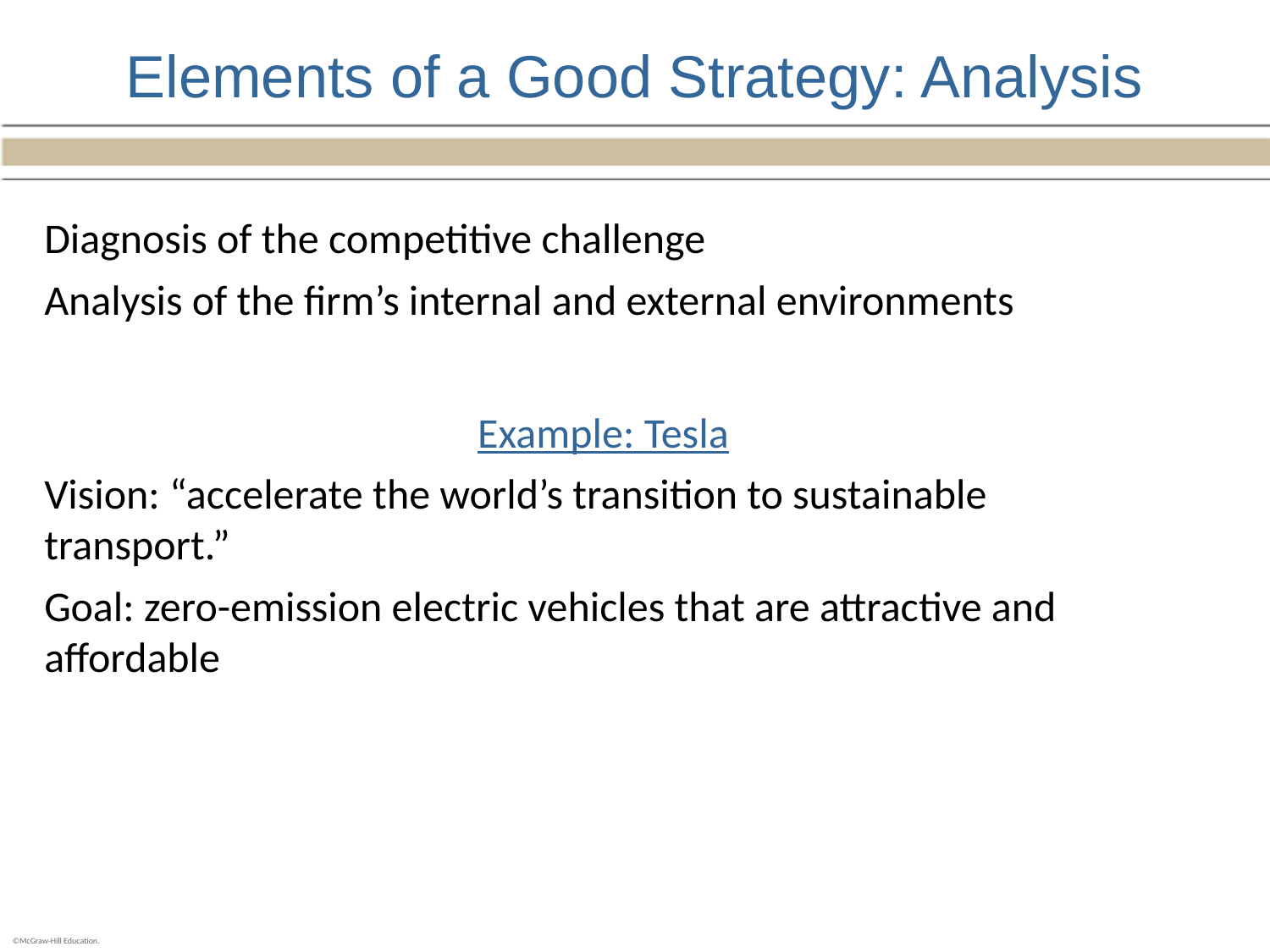

# Elements of a Good Strategy: Analysis
Diagnosis of the competitive challenge
Analysis of the firm’s internal and external environments

Example: Tesla
Vision: “accelerate the world’s transition to sustainable transport.”
Goal: zero-emission electric vehicles that are attractive and affordable